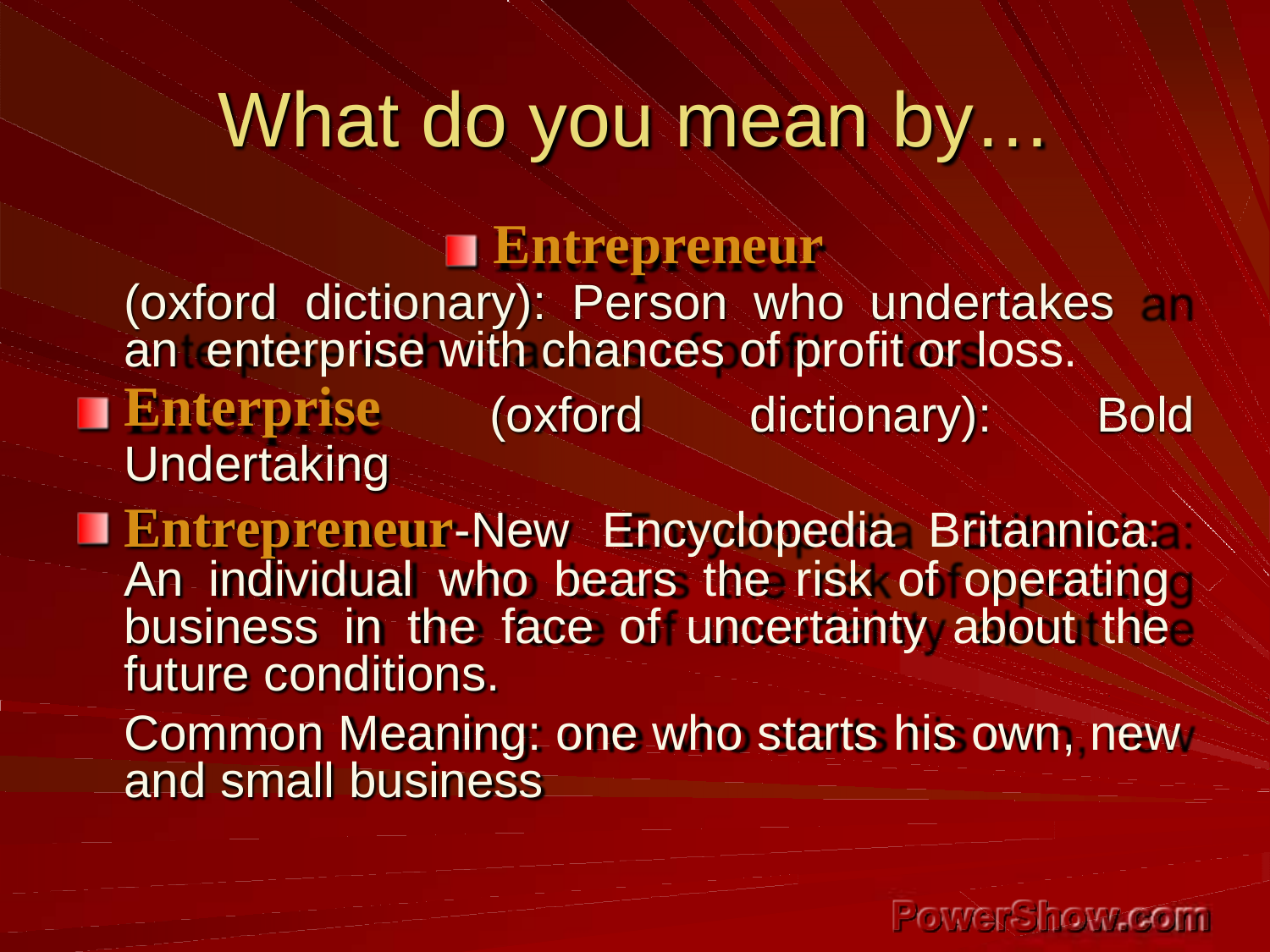

# What do you mean by…

Entrepreneur
(oxford	dictionary):	Person	who	undertakes	an  enterprise with chances of profit or loss.

Enterprise
Undertaking
(oxford	dictionary):	Bold

Entrepreneur-New Encyclopedia Britannica:  An individual who bears the risk of operating  business in the face of uncertainty about the  future conditions.
Common Meaning: one who starts his own, new  and small business